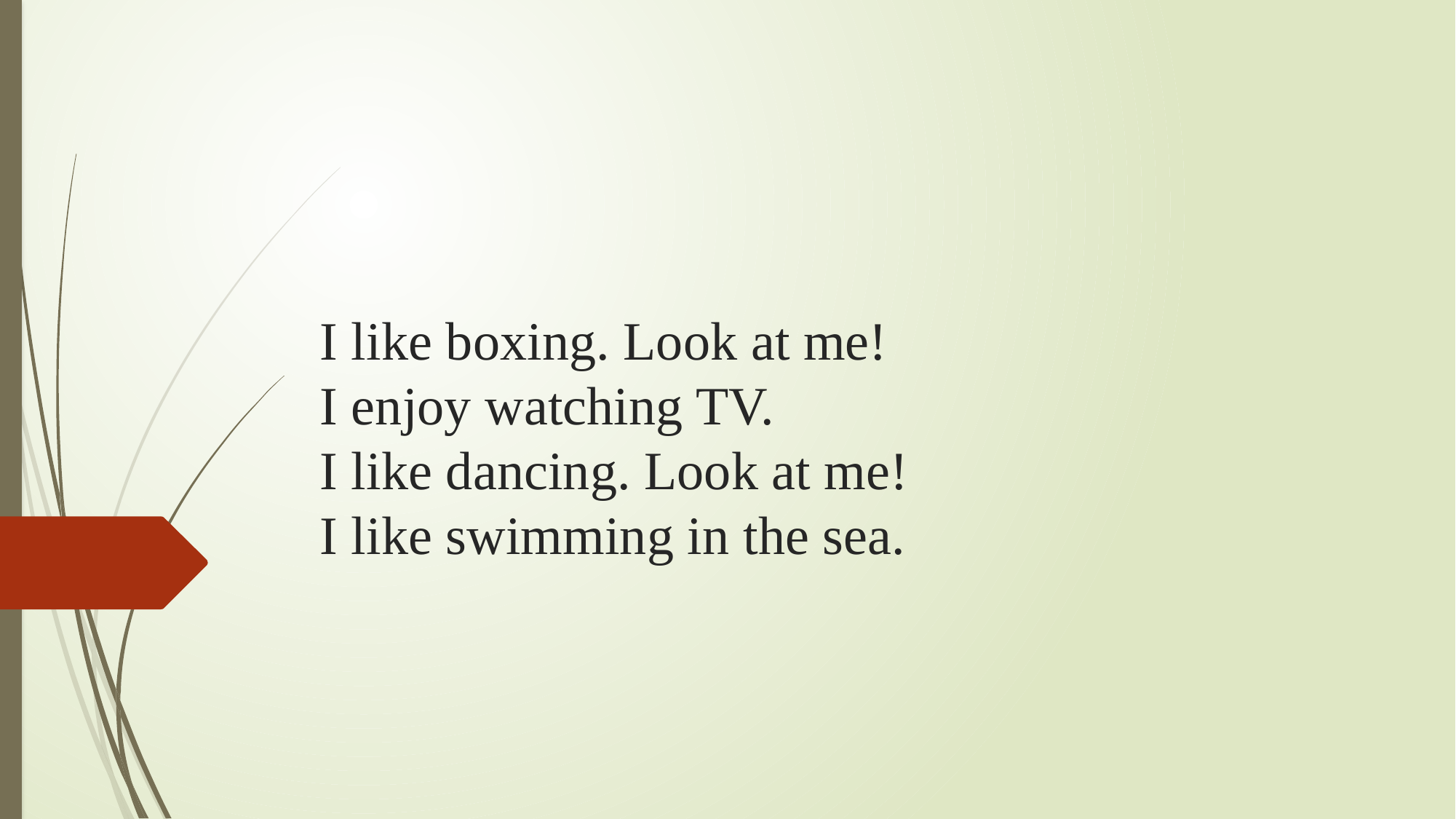

# I like boxing. Look at me! I enjoy watching TV. I like dancing. Look at me! I like swimming in the sea.